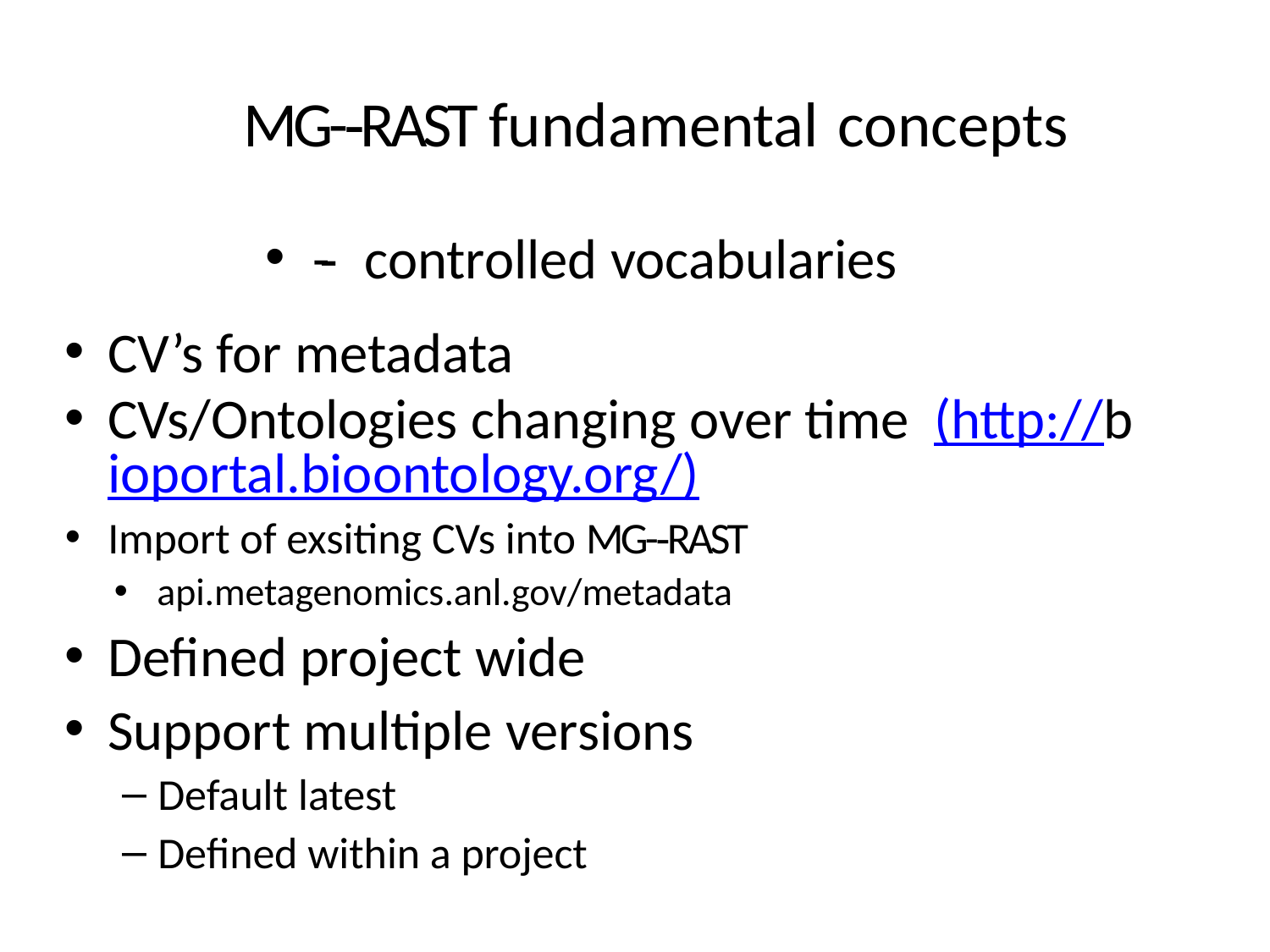

# MG-­‐RAST fundamental concepts
-­‐           controlled vocabularies
CV’s for metadata
CVs/Ontologies changing over time  (http://bioportal.bioontology.org/)
Import of exsiting CVs into MG-­‐RAST
api.metagenomics.anl.gov/metadata
Deﬁned project wide
Support multiple versions
Default latest
Deﬁned within a project